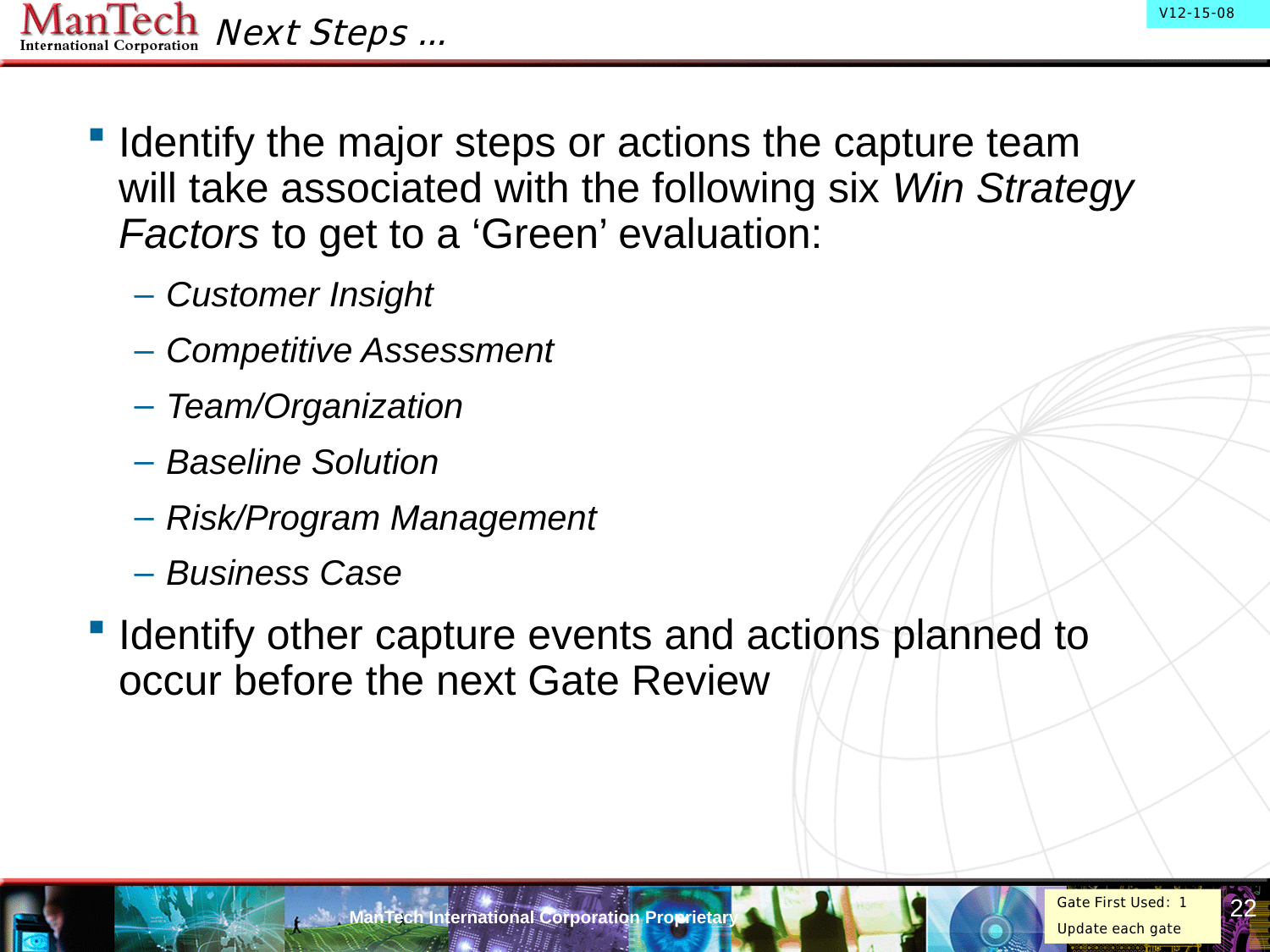

# Next Steps …
Identify the major steps or actions the capture team will take associated with the following six Win Strategy Factors to get to a ‘Green’ evaluation:
Customer Insight
Competitive Assessment
Team/Organization
Baseline Solution
Risk/Program Management
Business Case
Identify other capture events and actions planned to occur before the next Gate Review
22
Gate First Used:  1
Update each gate